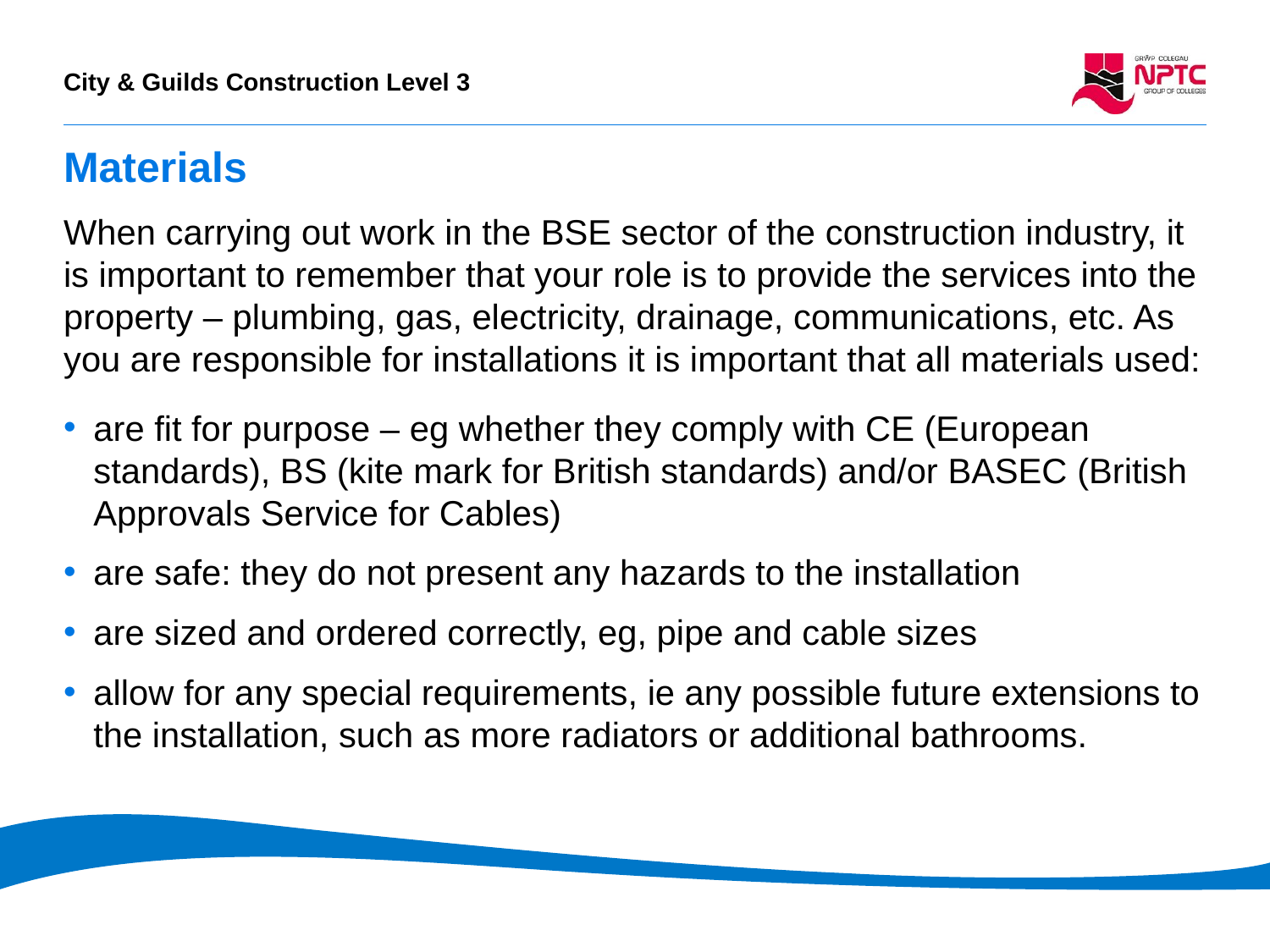

# Materials
When carrying out work in the BSE sector of the construction industry, it is important to remember that your role is to provide the services into the property – plumbing, gas, electricity, drainage, communications, etc. As you are responsible for installations it is important that all materials used:
are fit for purpose – eg whether they comply with CE (European standards), BS (kite mark for British standards) and/or BASEC (British Approvals Service for Cables)
are safe: they do not present any hazards to the installation
are sized and ordered correctly, eg, pipe and cable sizes
allow for any special requirements, ie any possible future extensions to the installation, such as more radiators or additional bathrooms.